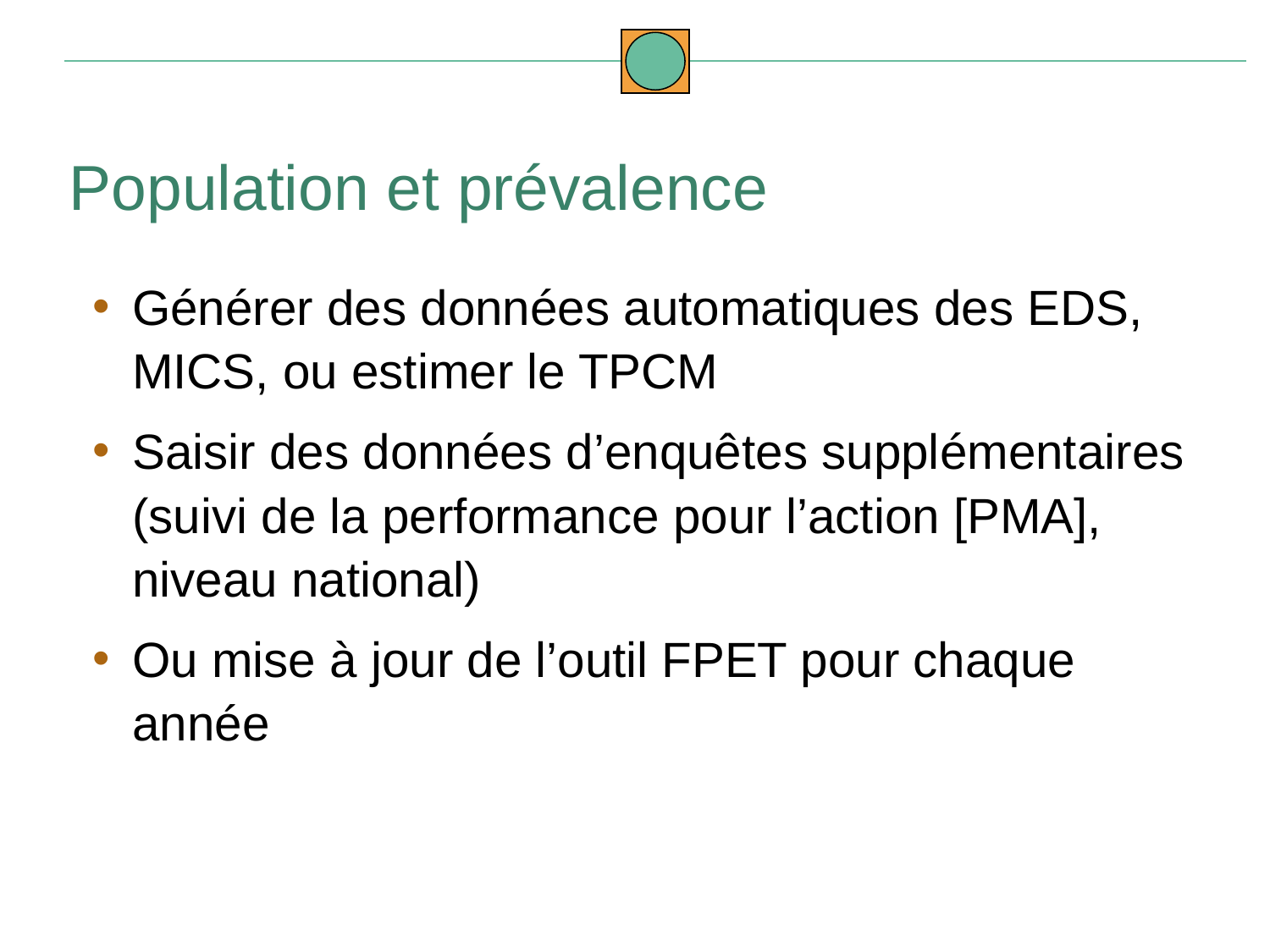

Population et prévalence
Générer des données automatiques des EDS, MICS, ou estimer le TPCM
Saisir des données d’enquêtes supplémentaires (suivi de la performance pour l’action [PMA], niveau national)
Ou mise à jour de l’outil FPET pour chaque année